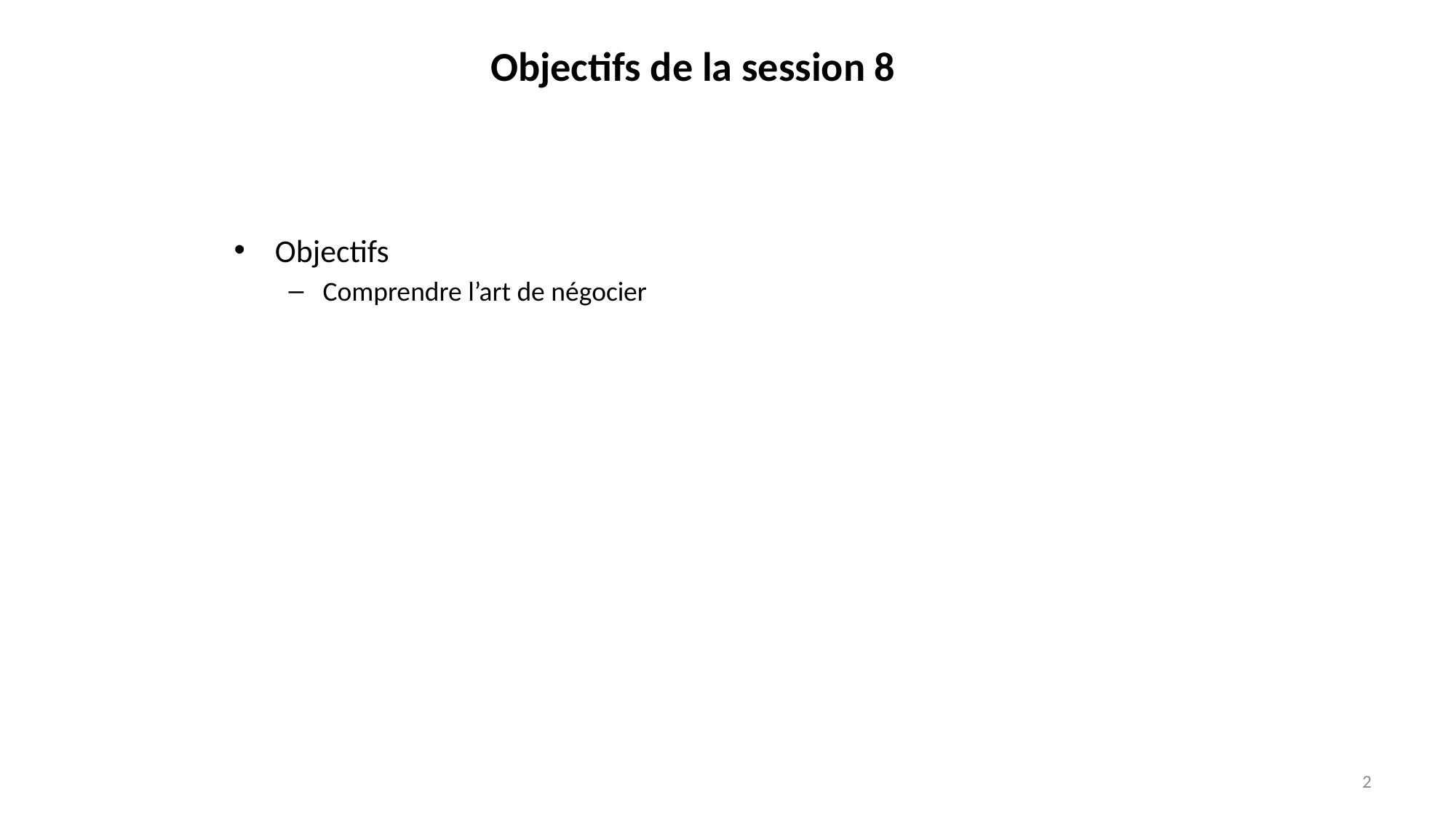

# Objectifs de la session 8
Objectifs
Comprendre l’art de négocier

2